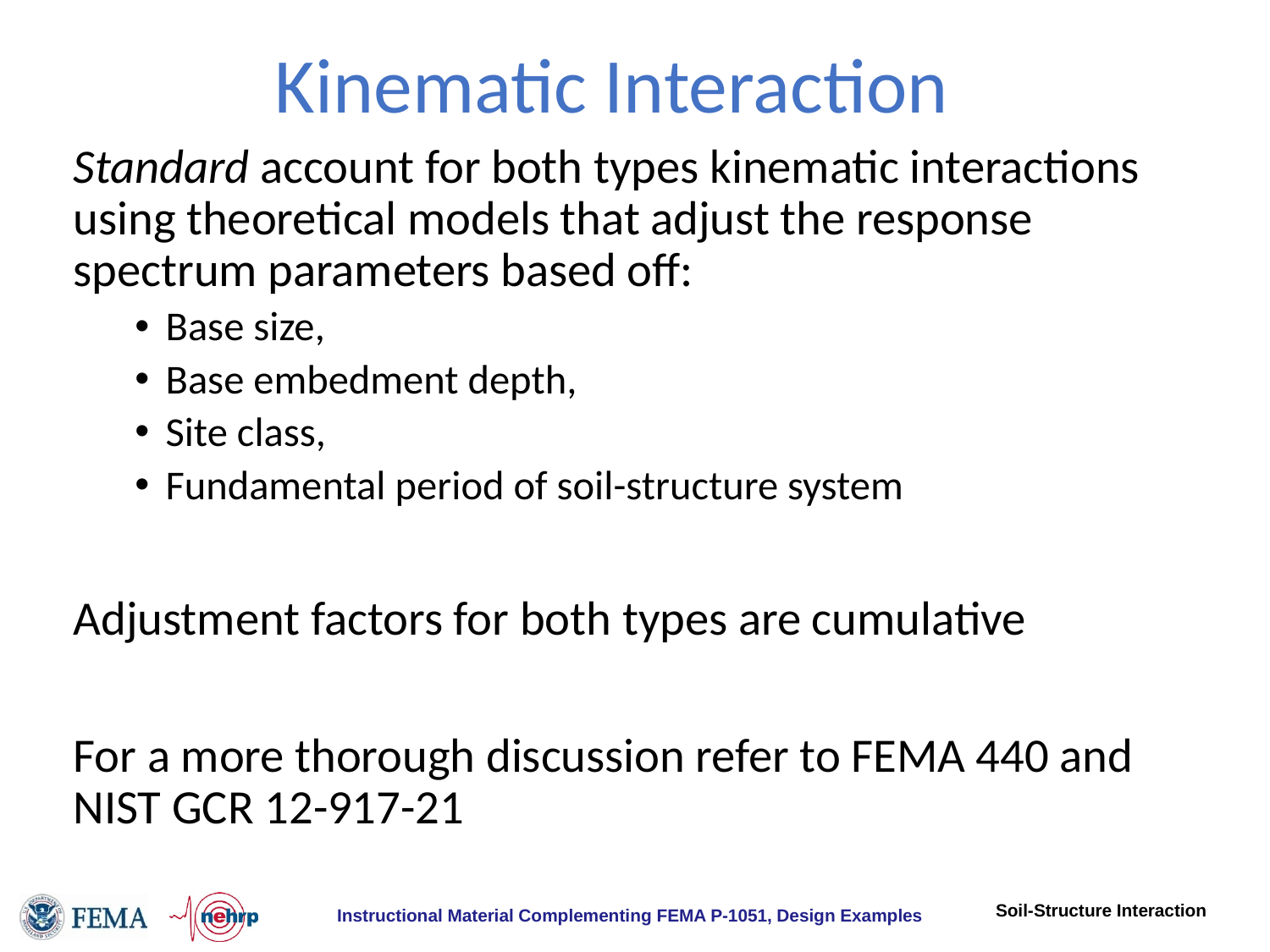

# Kinematic Interaction
Standard account for both types kinematic interactions using theoretical models that adjust the response spectrum parameters based off:
Base size,
Base embedment depth,
Site class,
Fundamental period of soil-structure system

Adjustment factors for both types are cumulative

For a more thorough discussion refer to FEMA 440 and NIST GCR 12-917-21

Soil-Structure Interaction